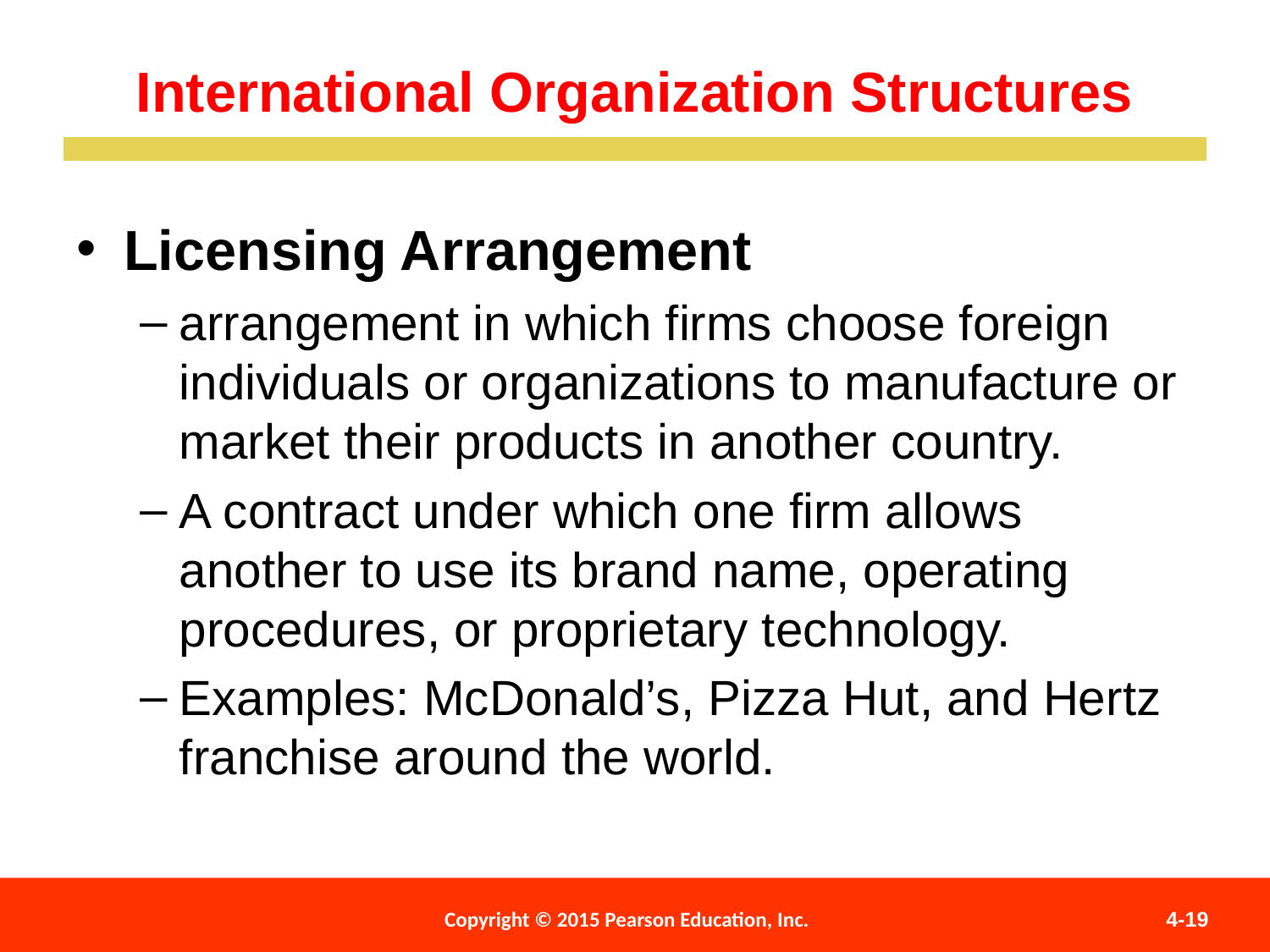

International Organization Structures
Licensing Arrangement
arrangement in which firms choose foreign individuals or organizations to manufacture or market their products in another country.
A contract under which one firm allows another to use its brand name, operating procedures, or proprietary technology.
Examples: McDonald’s, Pizza Hut, and Hertz franchise around the world.